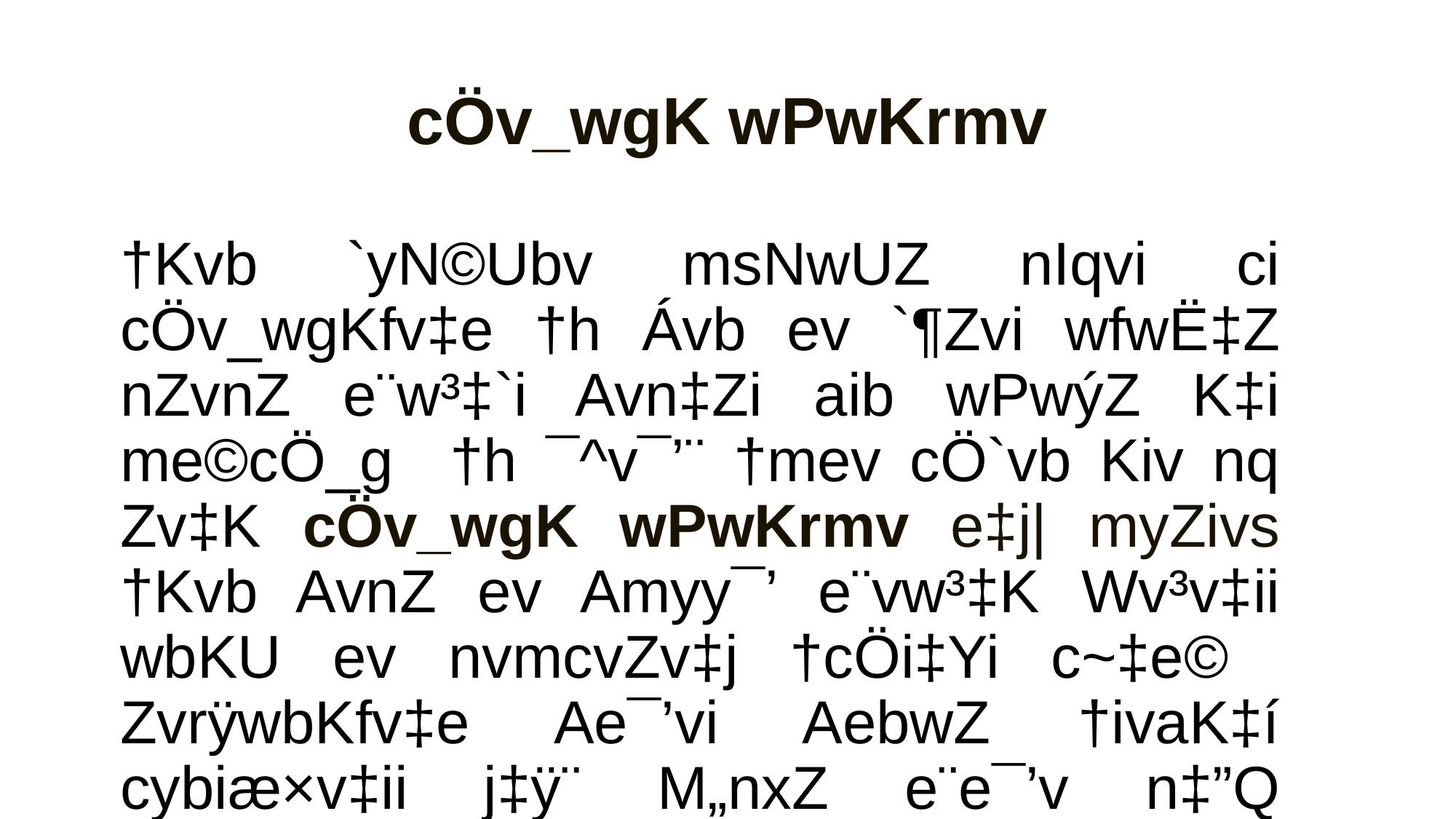

cÖv_wgK wPwKrmv
†Kvb `yN©Ubv msNwUZ nIqvi ci cÖv_wgKfv‡e †h Ávb ev `¶Zvi wfwË‡Z nZvnZ e¨w³‡`i Avn‡Zi aib wPwýZ K‡i me©cÖ_g  †h ¯^v¯’¨ †mev cÖ`vb Kiv nq Zv‡K cÖv_wgK wPwKrmv e‡j| myZivs †Kvb AvnZ ev Amyy¯’ e¨vw³‡K Wv³v‡ii wbKU ev nvmcvZv‡j †cÖi‡Yi c~‡e©  ZvrÿwbKfv‡e Ae¯’vi AebwZ †ivaK‡í cybiæ×v‡ii j‡ÿ¨ M„nxZ e¨e¯’v n‡”Q cÖv_wgK wPwKrmv|